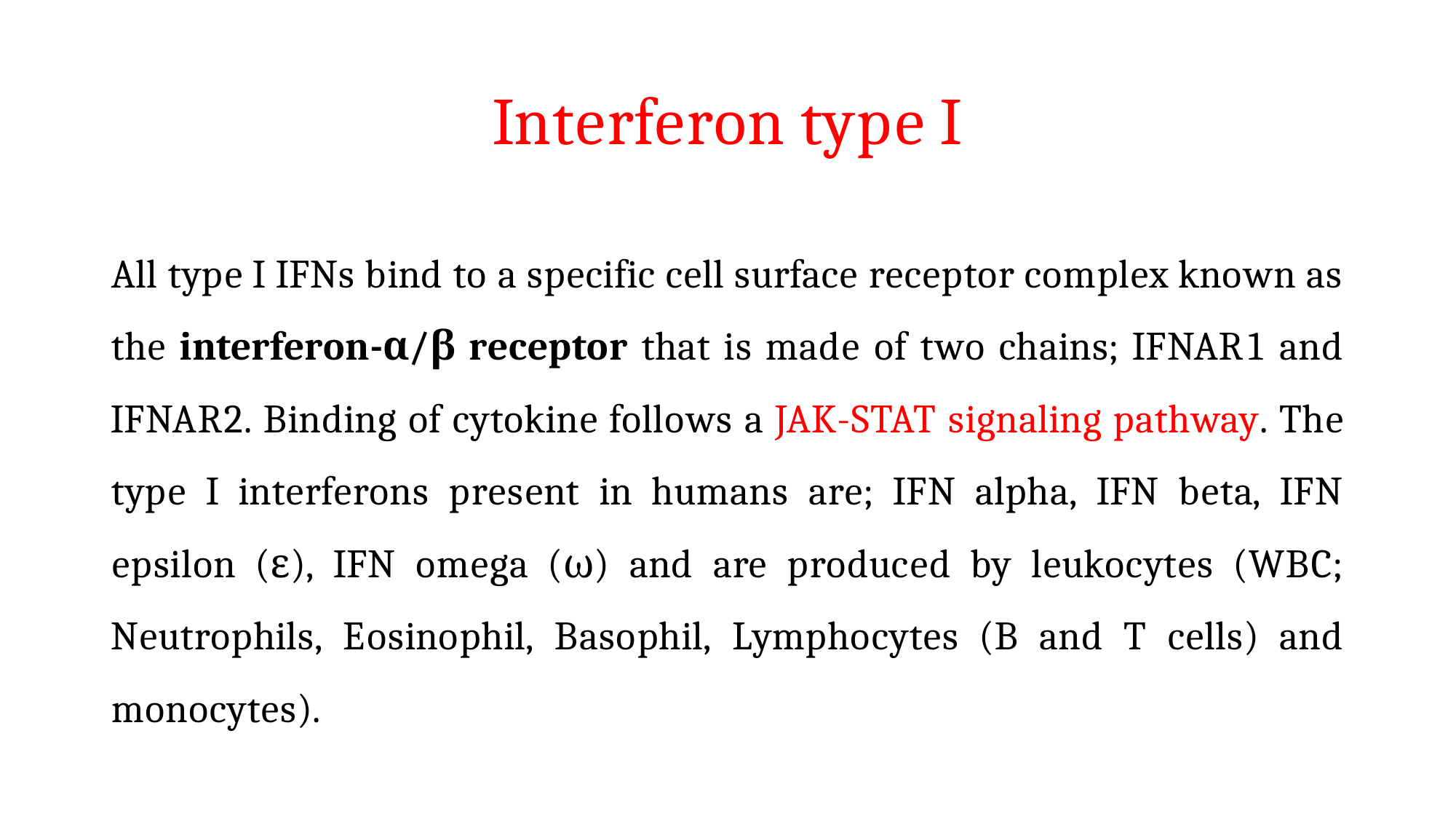

# Interferon type I
All type I IFNs bind to a specific cell surface receptor complex known as the interferon-α/β receptor that is made of two chains; IFNAR1 and IFNAR2. Binding of cytokine follows a JAK-STAT signaling pathway. The type I interferons present in humans are; IFN alpha, IFN beta, IFN epsilon (ε), IFN omega (ω) and are produced by leukocytes (WBC; Neutrophils, Eosinophil, Basophil, Lymphocytes (B and T cells) and monocytes).